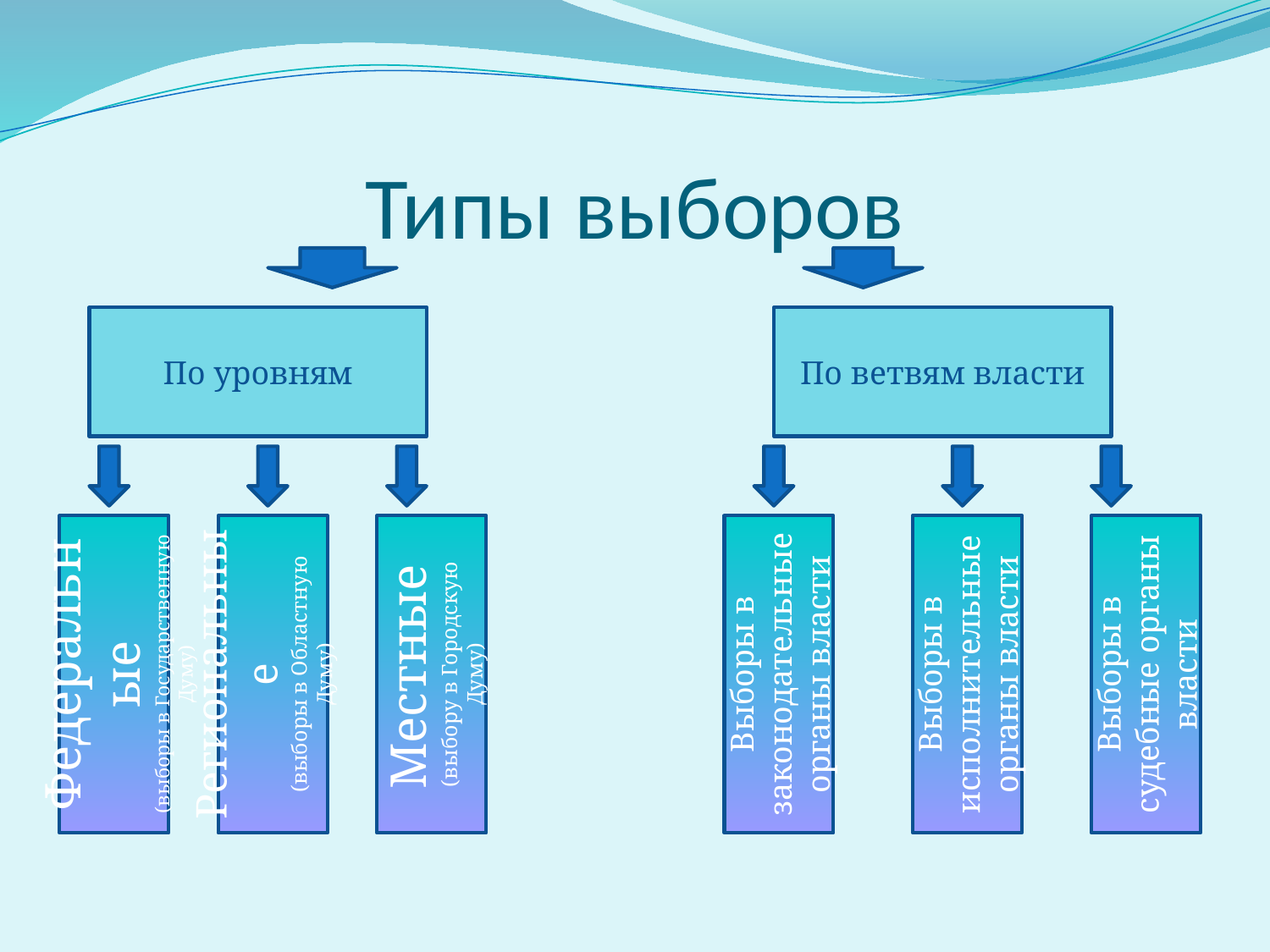

# Типы выборов

По уровням
По ветвям власти

Федеральные
(выборы в Государственную Думу)
Региональные
(выборы в Областную Думу)

Местные
(выбору в Городскую Думу)
Выборы в законодательные органы власти
Выборы в исполнительные органы власти
Выборы в судебные органы власти